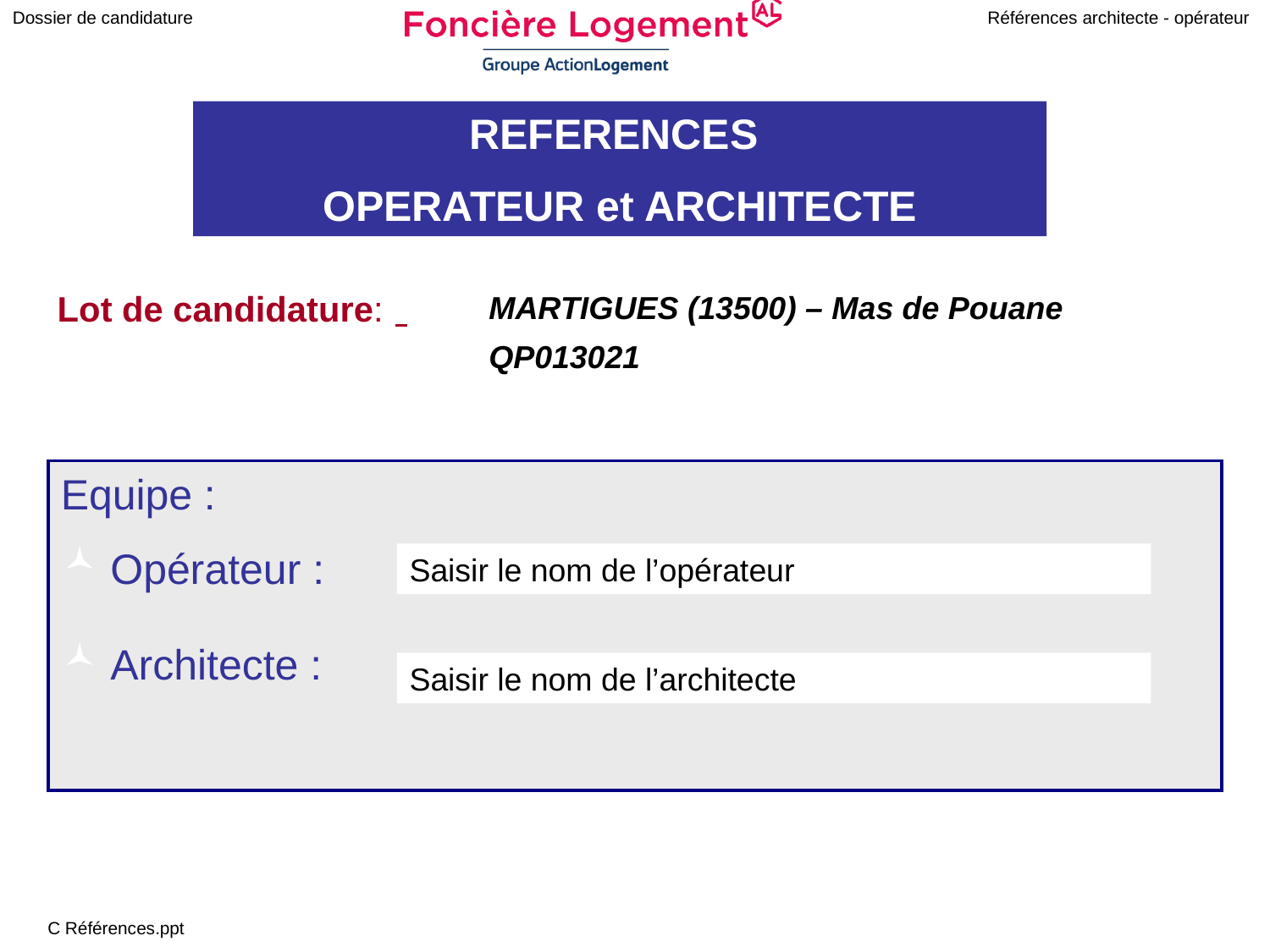

MARTIGUES (13500) – Mas de Pouane
QP013021
Saisir le nom de l’opérateur
Saisir le nom de l’architecte